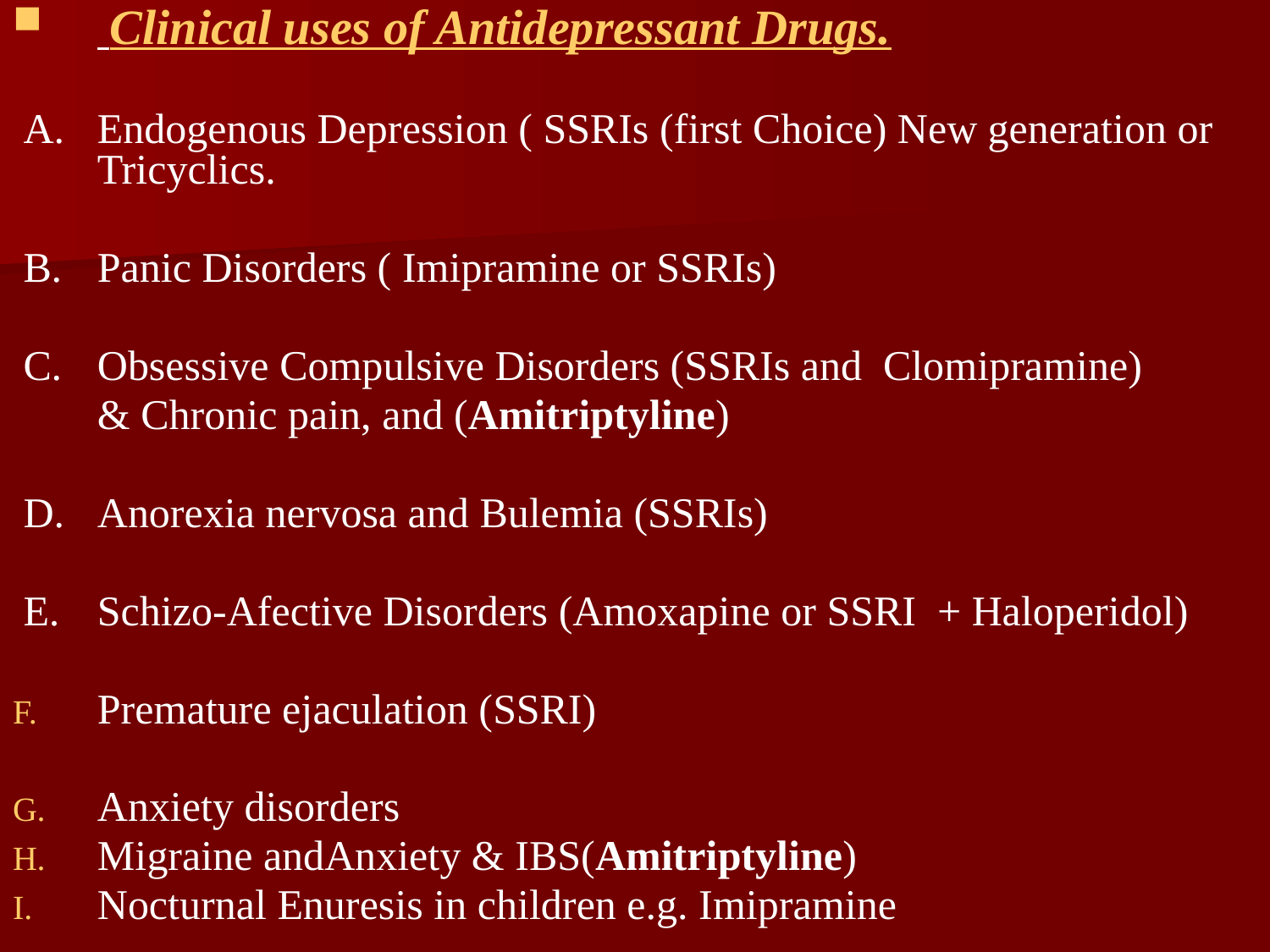

Clinical uses of Antidepressant Drugs.

 A.	Endogenous Depression ( SSRIs (first Choice) New generation or Tricyclics.

 B.	Panic Disorders ( Imipramine or SSRIs)

 C.	Obsessive Compulsive Disorders (SSRIs and  Clomipramine)
	& Chronic pain, and (Amitriptyline)

 D.	Anorexia nervosa and Bulemia (SSRIs)

 E.	Schizo-Afective Disorders (Amoxapine or SSRI  + Haloperidol)

Premature ejaculation (SSRI)

Anxiety disorders
Migraine andAnxiety & IBS(Amitriptyline)
Nocturnal Enuresis in children e.g. Imipramine
#